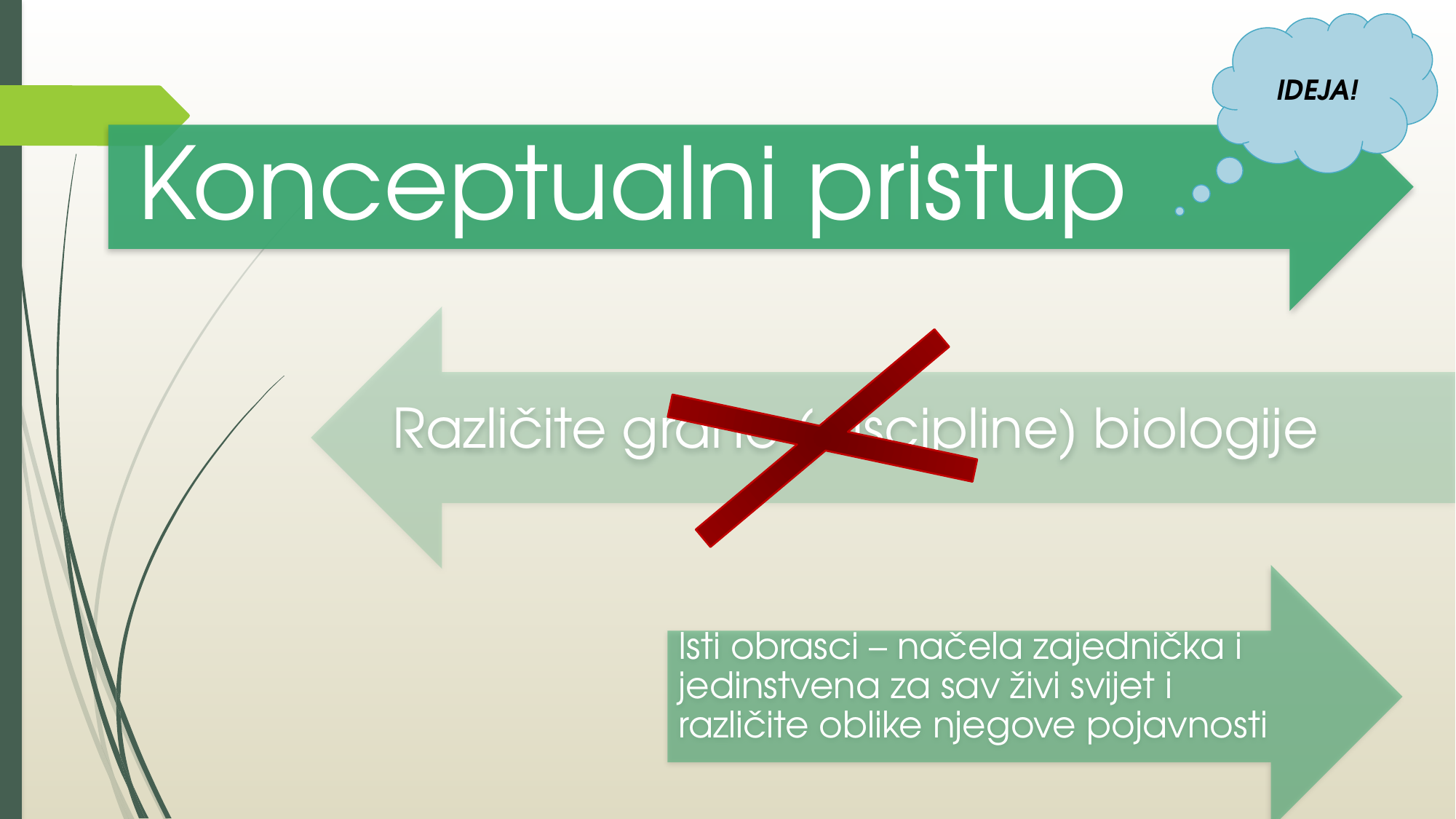

Konceptualni pristup
Različite grane (discipline) biologije
Isti obrasci – načela zajednička i jedinstvena za sav živi svijet i različite oblike njegove pojavnosti
IDEJA!